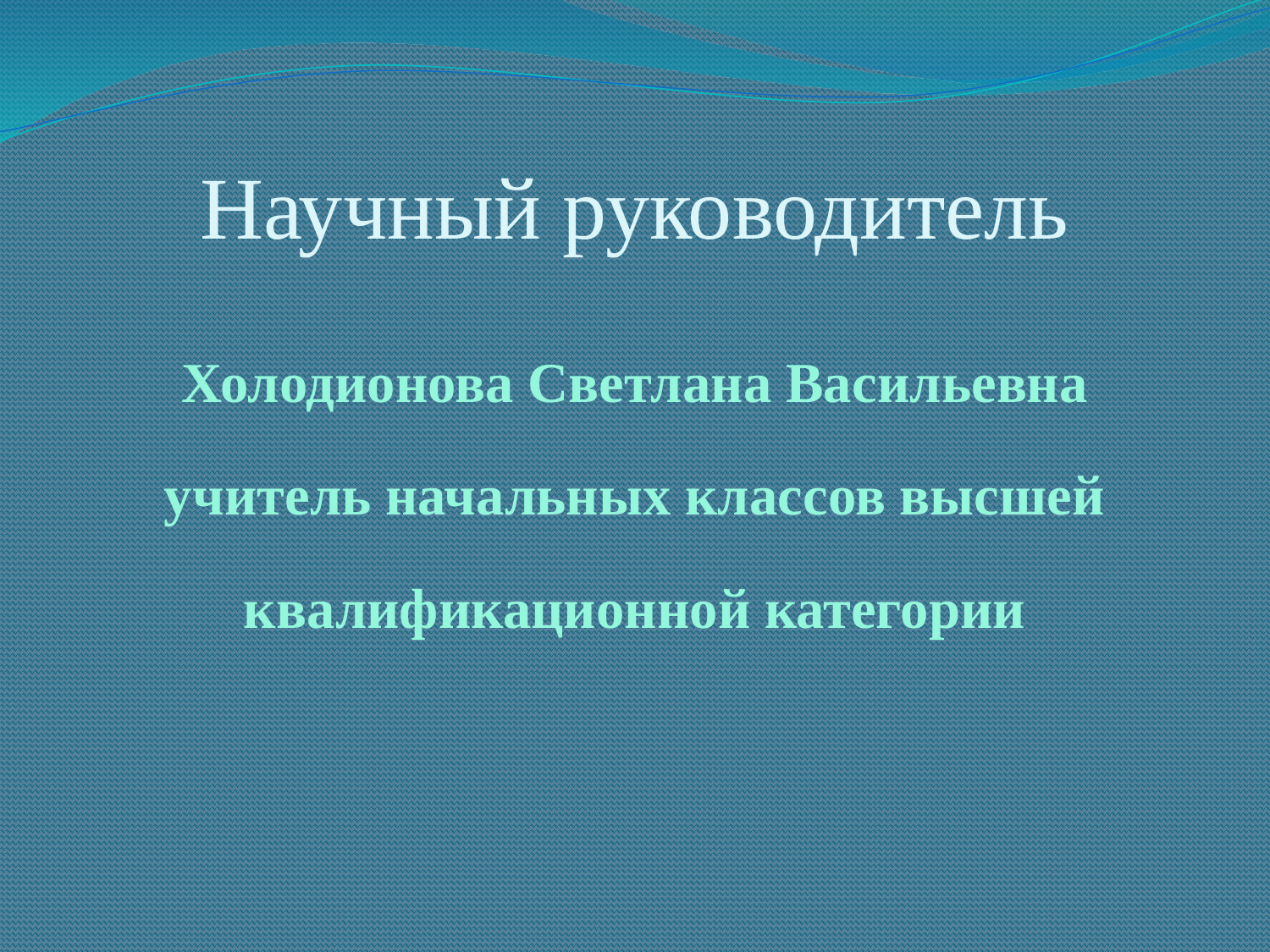

# Научный руководитель
Холодионова Светлана Васильевна
учитель начальных классов высшей
квалификационной категории